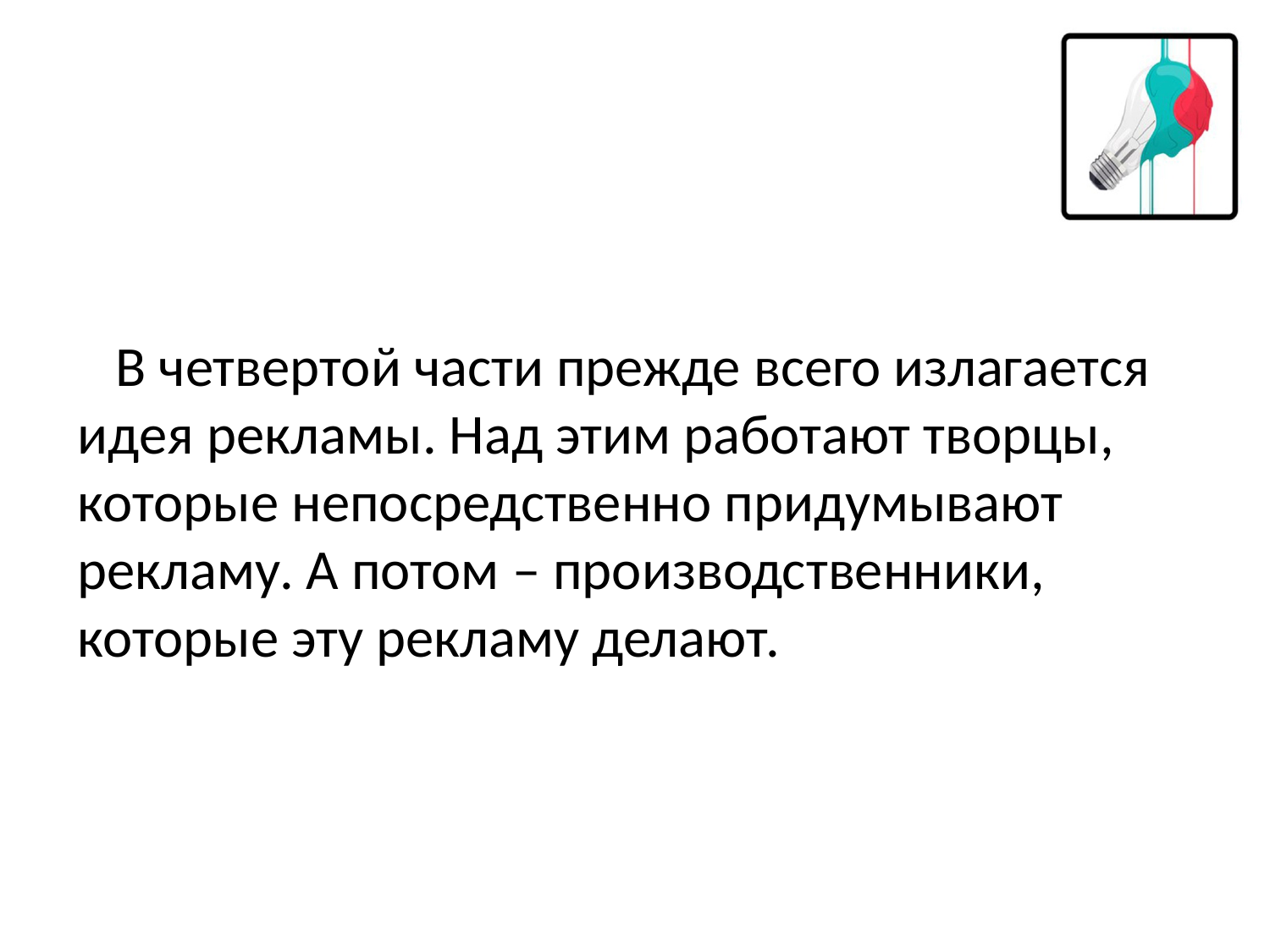

В четвертой части прежде всего излагается идея рекламы. Над этим работают творцы, которые непосредственно придумывают рекламу. А потом – производственники, которые эту рекламу делают.